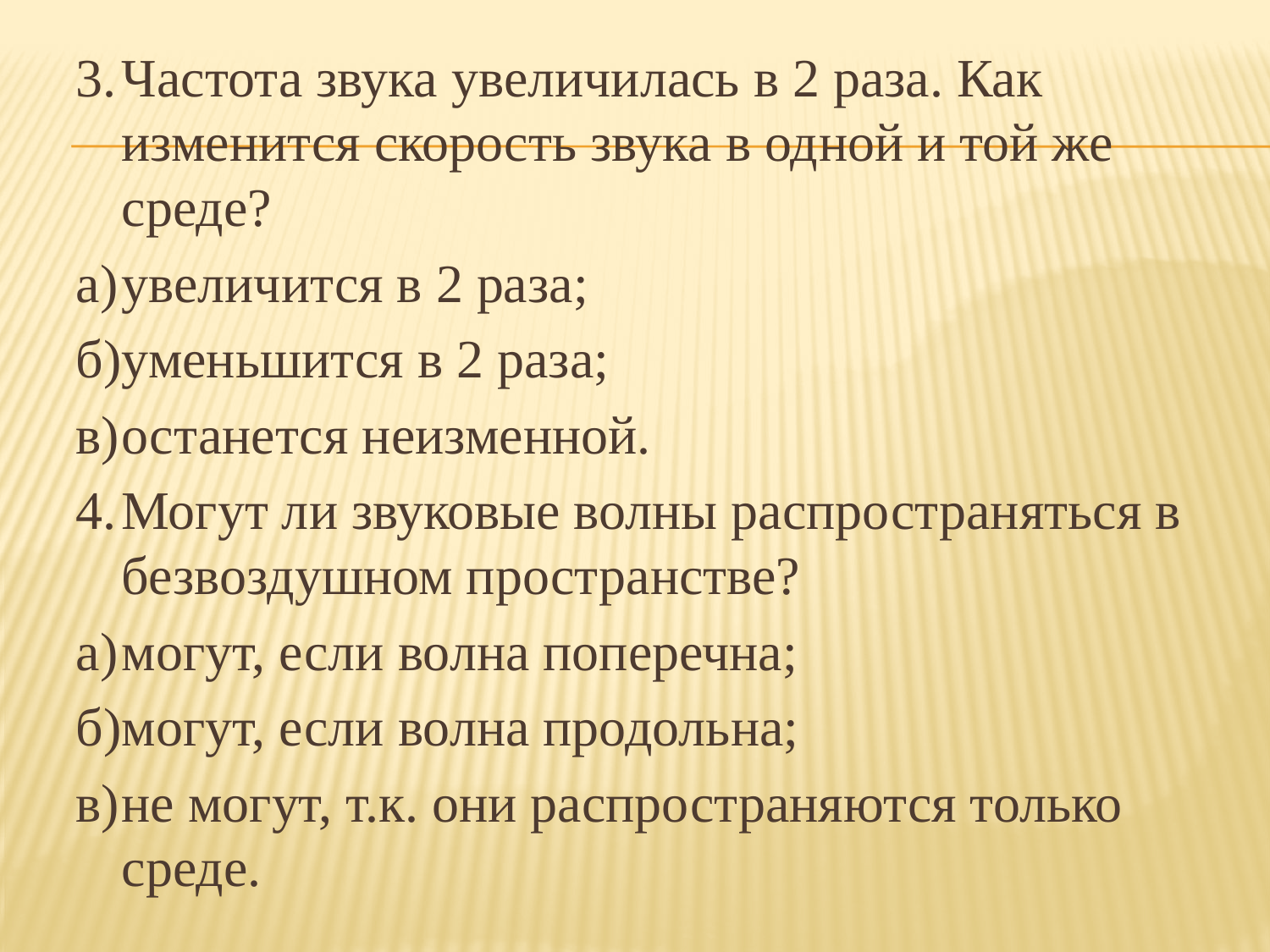

3.	Частота звука увеличилась в 2 раза. Как изменится скорость звука в од­ной и той же среде?
а)	увеличится в 2 раза;
б)	уменьшится в 2 раза;
в)	останется неизменной.
4.	Могут ли звуковые волны распространяться в безвоздушном пространстве?
а)	могут, если волна поперечна;
б)	могут, если волна продольна;
в)	не могут, т.к. они распространяются только среде.